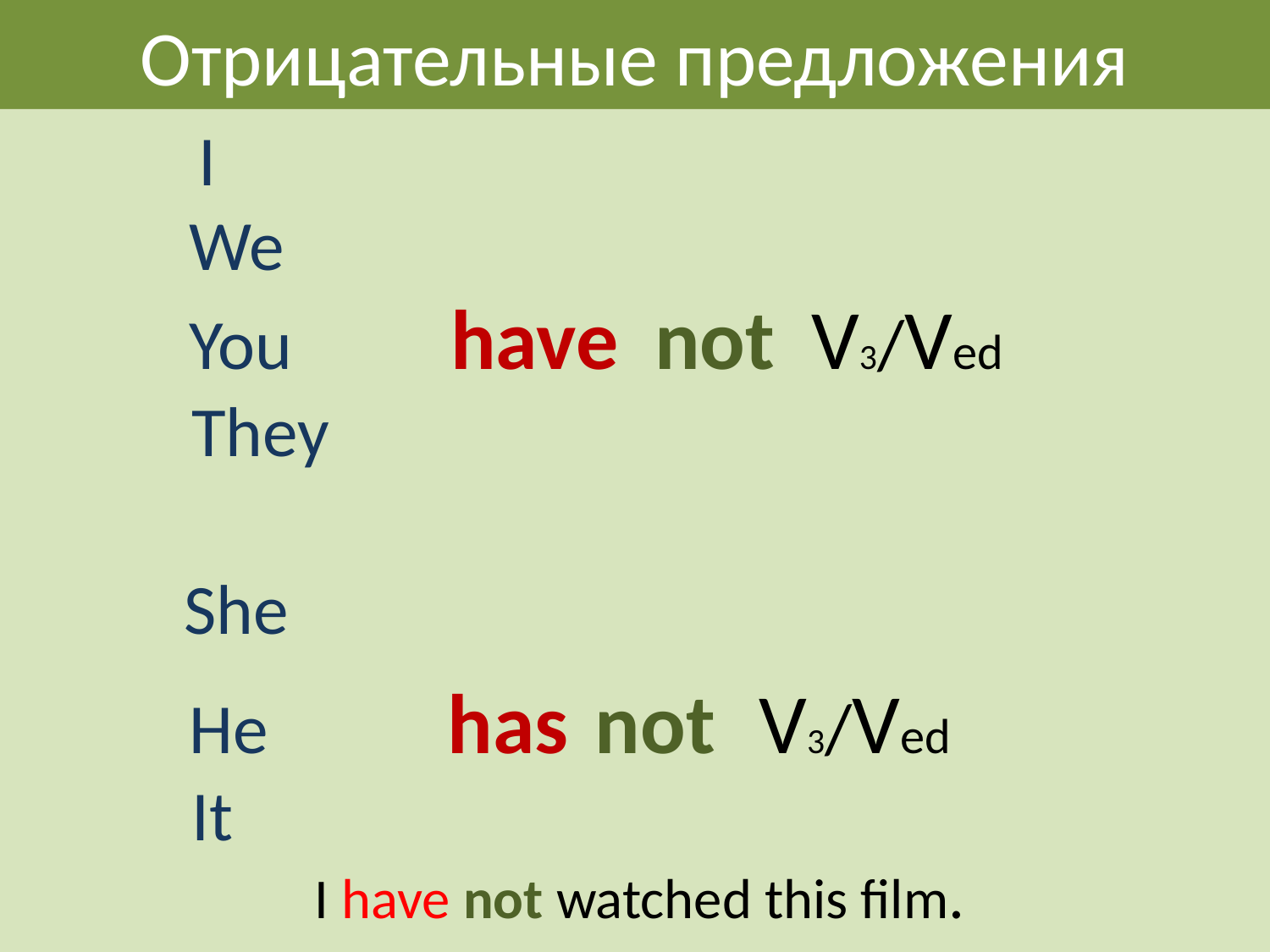

# Отрицательные предложения

                   I
        We
        You                      have     not     V3/Ved
                  They

                 She
        He                         has  not      V3/Ved
                  It
I have not watched this film.